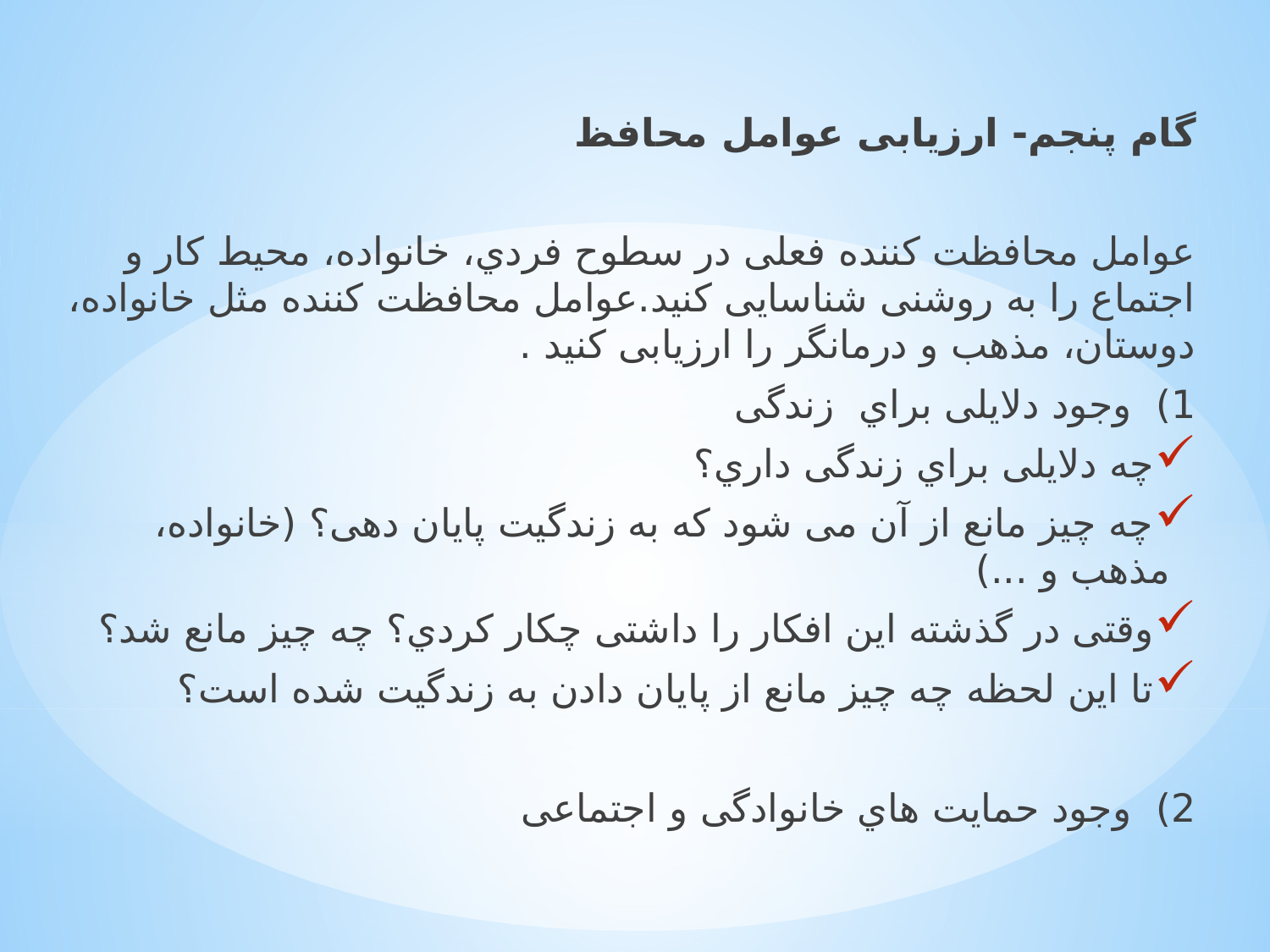

ﮔﺎم ﭘﻨﺠﻢ- ارزﯾﺎﺑﯽ ﻋﻮاﻣﻞ ﻣﺤﺎﻓﻆ

ﻋﻮاﻣﻞ ﻣﺤﺎﻓﻈﺖ ﮐﻨﻨﺪه ﻓﻌﻠﯽ در ﺳﻄﻮح ﻓﺮدي، ﺧﺎﻧﻮاده، ﻣﺤﯿﻂ ﮐﺎر و اﺟﺘﻤﺎع را ﺑﻪ روﺷﻨﯽ ﺷﻨﺎﺳﺎﯾﯽ ﮐﻨﯿﺪ.ﻋﻮاﻣﻞ ﻣﺤﺎﻓﻈﺖ ﮐﻨﻨﺪه ﻣﺜﻞ ﺧﺎﻧﻮاده، دوﺳﺘﺎن، ﻣﺬﻫﺐ و درﻣﺎﻧﮕﺮ را ارزﯾﺎﺑﯽ ﮐﻨﯿﺪ .
1)  وﺟﻮد دﻻﯾﻠﯽ ﺑﺮاي  زﻧﺪﮔﯽ
ﭼﻪ دﻻﯾﻠﯽ ﺑﺮاي زﻧﺪﮔﯽ داري؟
ﭼﻪ ﭼﯿﺰ ﻣﺎﻧﻊ از آن ﻣﯽ ﺷﻮد ﮐﻪ ﺑﻪ زﻧﺪﮔﯿﺖ ﭘﺎﯾﺎن دﻫﯽ؟ (ﺧﺎﻧﻮاده، ﻣﺬﻫﺐ و ...)
وﻗﺘﯽ در ﮔﺬﺷﺘﻪ اﯾﻦ اﻓﮑﺎر را داﺷﺘﯽ ﭼﮑﺎر ﮐﺮدي؟ ﭼﻪ ﭼﯿﺰ ﻣﺎﻧﻊ ﺷﺪ؟
ﺗﺎ اﯾﻦ ﻟﺤﻈﻪ ﭼﻪ ﭼﯿﺰ ﻣﺎﻧﻊ از ﭘﺎﯾﺎن دادن ﺑﻪ زﻧﺪﮔﯿﺖ ﺷﺪه اﺳﺖ؟

2)  وﺟﻮد ﺣﻤﺎﯾﺖ ﻫﺎي ﺧﺎﻧﻮادﮔﯽ و اﺟﺘﻤﺎﻋﯽ